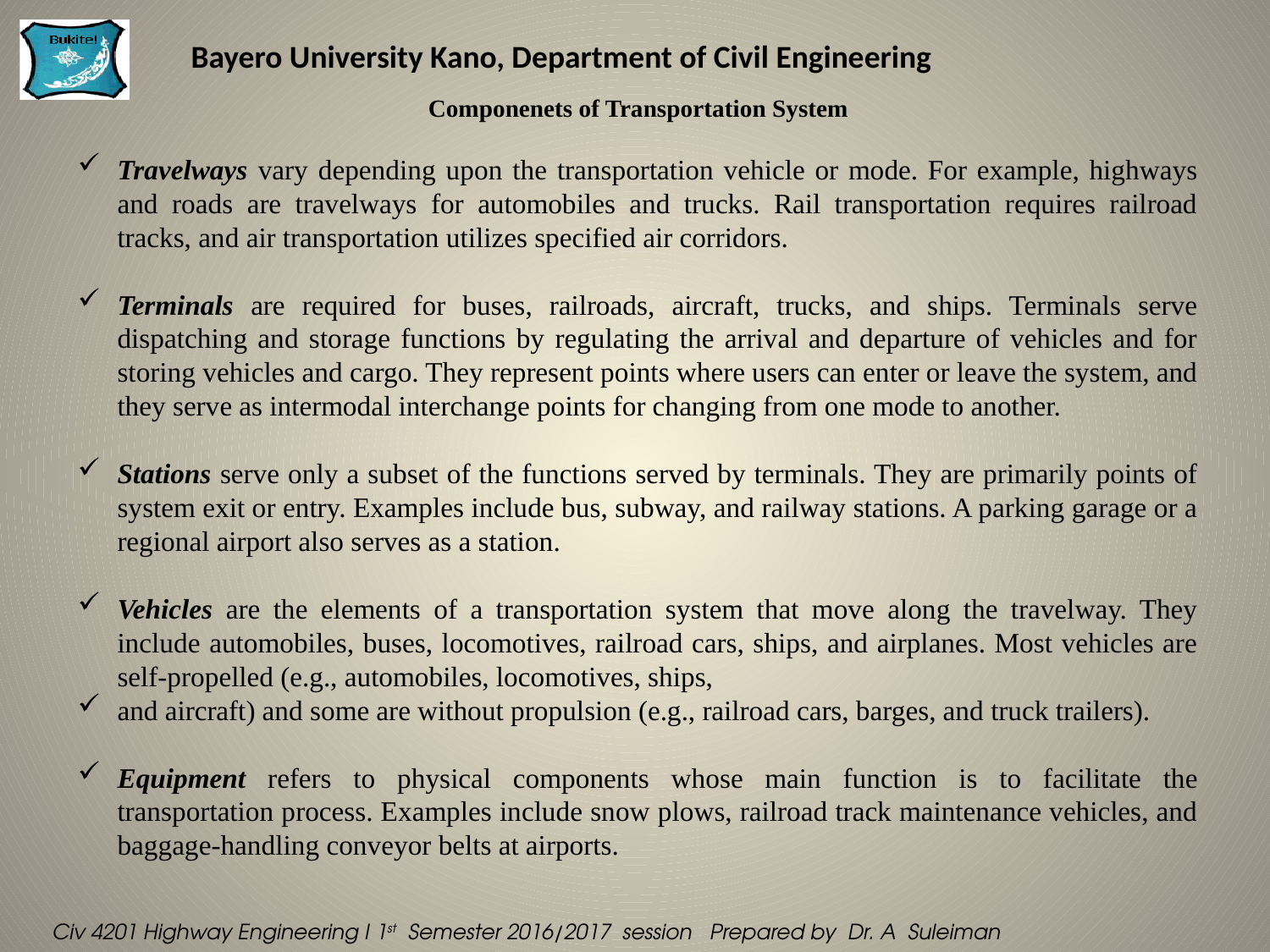

Componenets of Transportation System

Travelways vary depending upon the transportation vehicle or mode. For example, highways and roads are travelways for automobiles and trucks. Rail transportation requires railroad tracks, and air transportation utilizes specified air corridors.

Terminals are required for buses, railroads, aircraft, trucks, and ships. Terminals serve dispatching and storage functions by regulating the arrival and departure of vehicles and for storing vehicles and cargo. They represent points where users can enter or leave the system, and they serve as intermodal interchange points for changing from one mode to another.

Stations serve only a subset of the functions served by terminals. They are primarily points of system exit or entry. Examples include bus, subway, and railway stations. A parking garage or a regional airport also serves as a station.

Vehicles are the elements of a transportation system that move along the travelway. They include automobiles, buses, locomotives, railroad cars, ships, and airplanes. Most vehicles are self-propelled (e.g., automobiles, locomotives, ships,
and aircraft) and some are without propulsion (e.g., railroad cars, barges, and truck trailers).

Equipment refers to physical components whose main function is to facilitate the transportation process. Examples include snow plows, railroad track maintenance vehicles, and baggage-handling conveyor belts at airports.